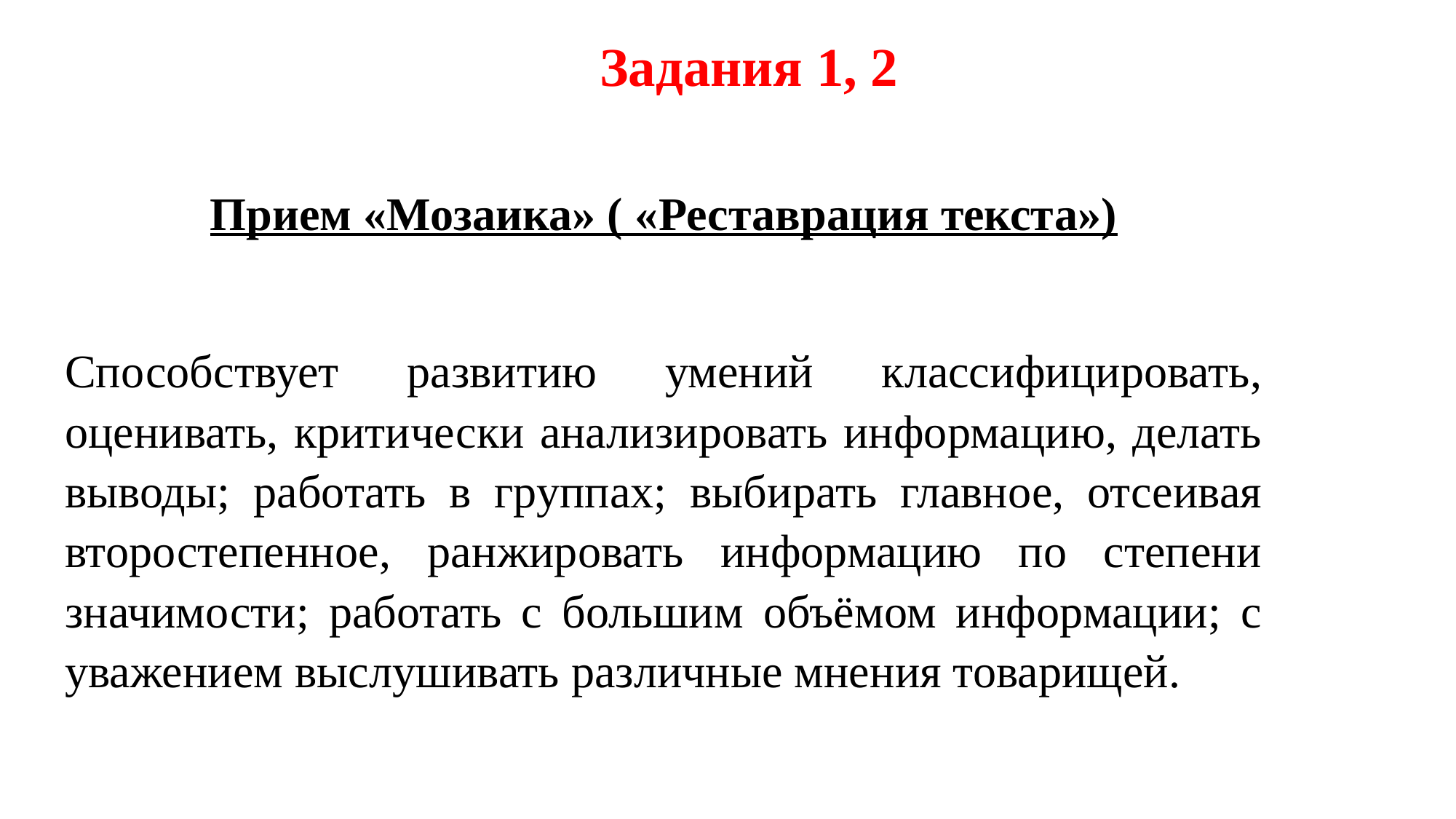

# Задания 1, 2
Прием «Мозаика» ( «Реставрация текста»)

Способствует развитию умений классифицировать, оценивать, критически анализировать информацию, делать выводы; работать в группах; выбирать главное, отсеивая второстепенное, ранжировать информацию по степени значимости; работать с большим объёмом информации; с уважением выслушивать различные мнения товарищей.